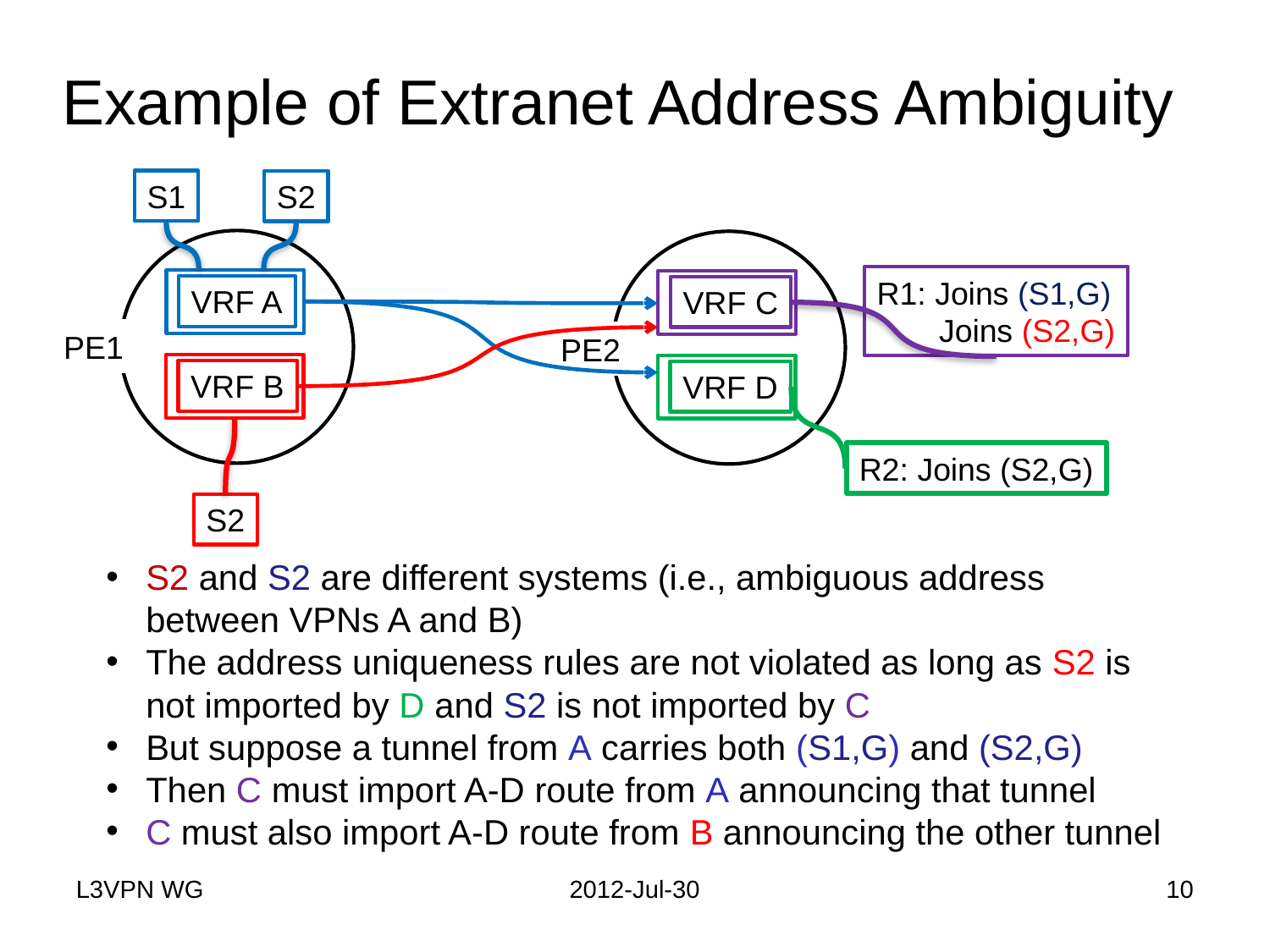

# Example of Extranet Address Ambiguity
S1
S2

R1: Joins (S1,G)
       Joins (S2,G)
A
A
VRF A
VRF C
PE2
A
A
VRF B
VRF D
R2: Joins (S2,G)
S2
PE1
S2 and S2 are different systems (i.e., ambiguous address between VPNs A and B)
The address uniqueness rules are not violated as long as S2 is not imported by D and S2 is not imported by C
But suppose a tunnel from A carries both (S1,G) and (S2,G)
Then C must import A-D route from A announcing that tunnel
C must also import A-D route from B announcing the other tunnel
L3VPN WG
2012-Jul-30
10